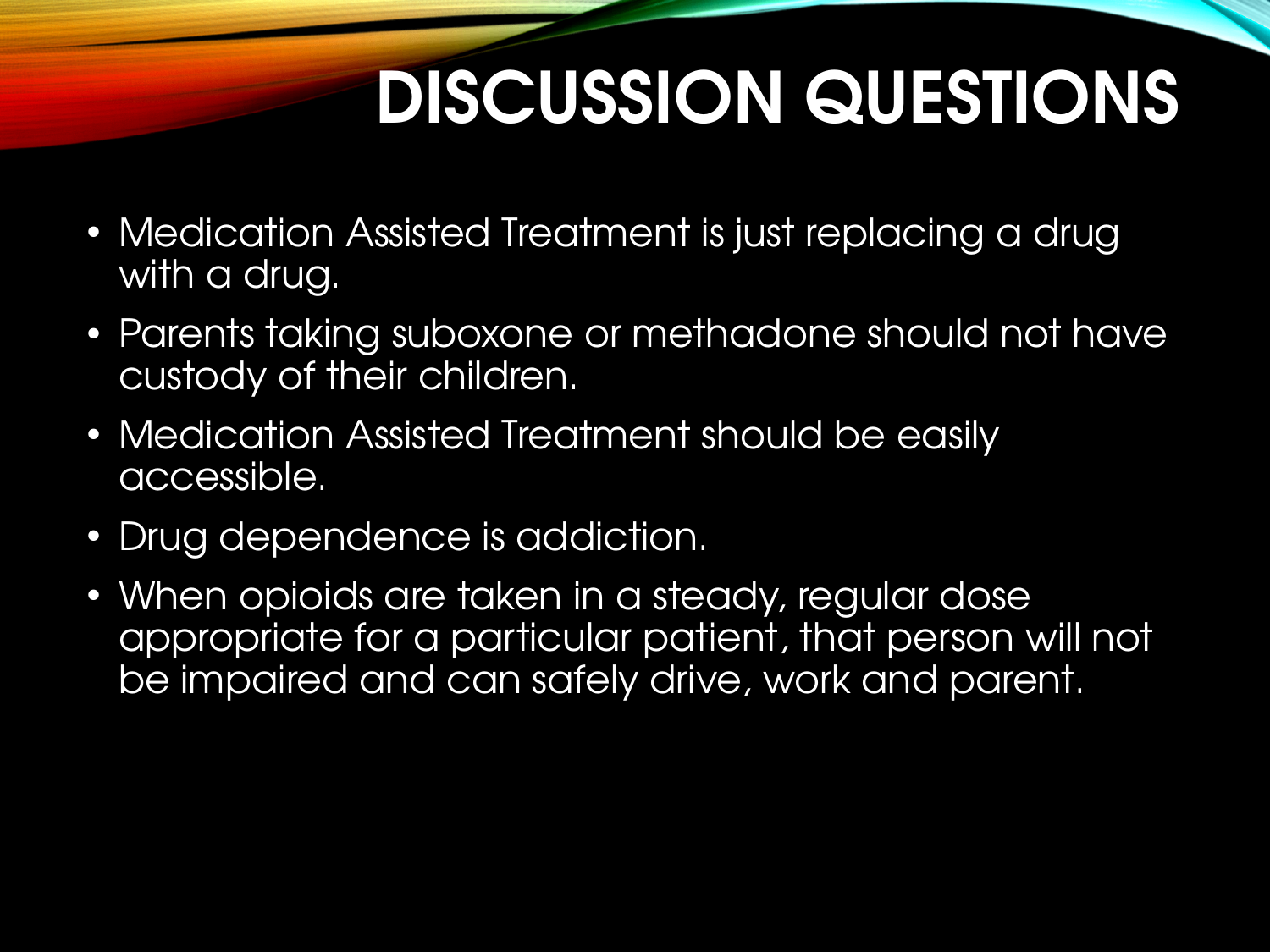

# Discussion Questions
Medication Assisted Treatment is just replacing a drug with a drug.
Parents taking suboxone or methadone should not have custody of their children.
Medication Assisted Treatment should be easily accessible.
Drug dependence is addiction.
When opioids are taken in a steady, regular dose appropriate for a particular patient, that person will not be impaired and can safely drive, work and parent.